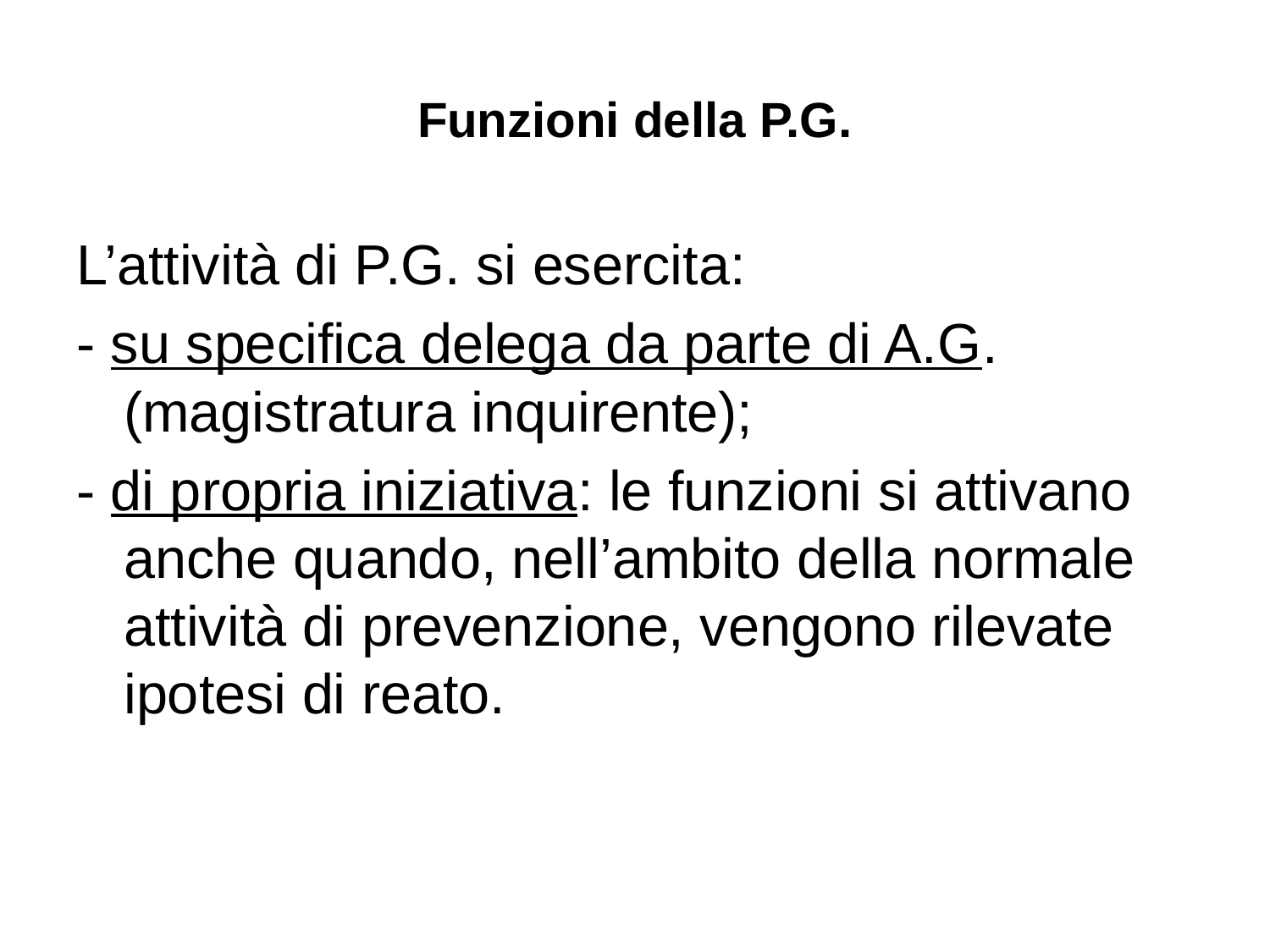

# Funzioni della P.G.
L’attività di P.G. si esercita:
- su specifica delega da parte di A.G. (magistratura inquirente);
- di propria iniziativa: le funzioni si attivano anche quando, nell’ambito della normale attività di prevenzione, vengono rilevate ipotesi di reato.